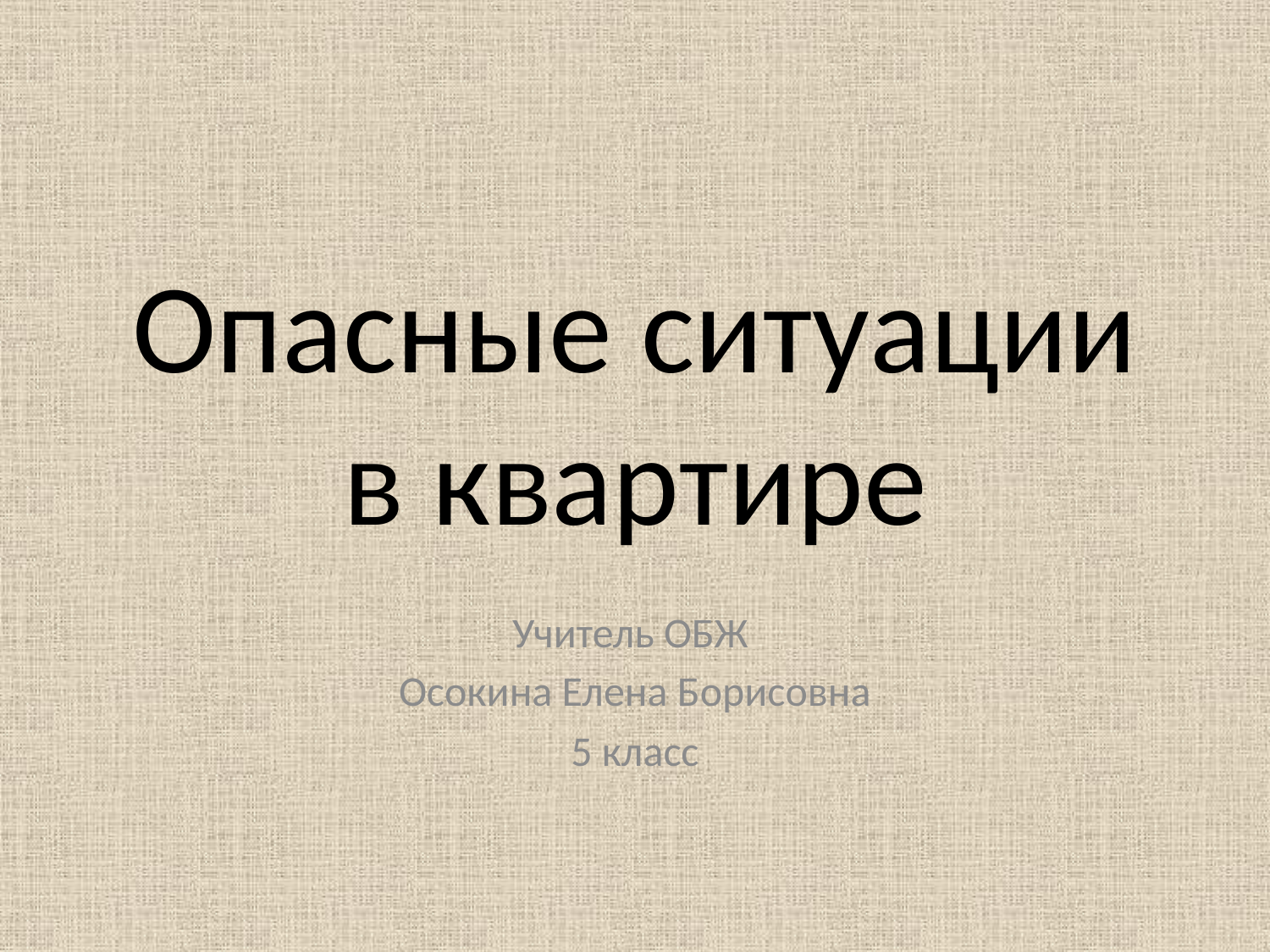

# Опасные ситуации в квартире

Учитель ОБЖ
Осокина Елена Борисовна
5 класс